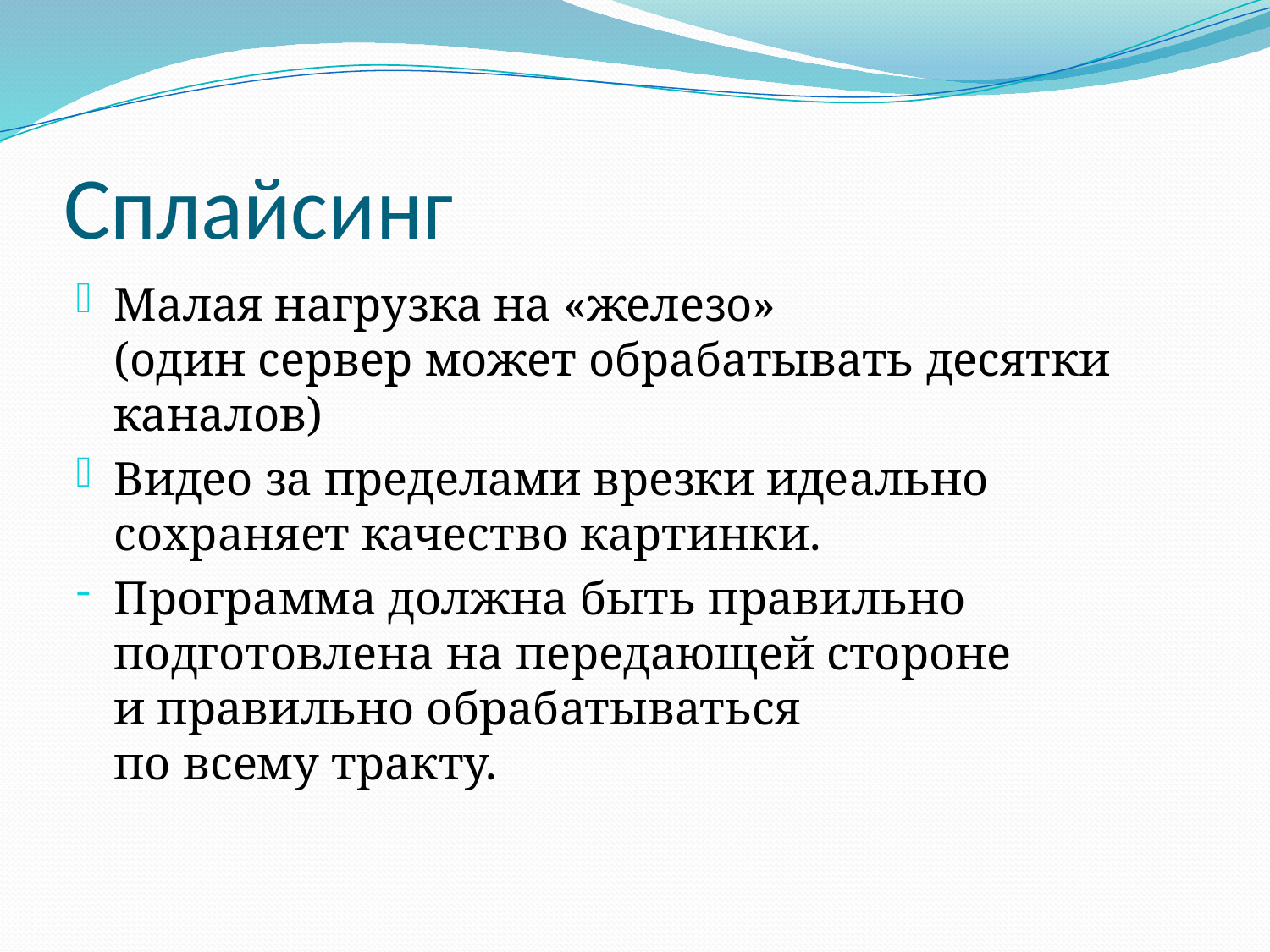

# Сплайсинг
Малая нагрузка на «железо»
(один сервер может обрабатывать десятки каналов)
Видео за пределами врезки идеально сохраняет качество картинки.
Программа должна быть правильно подготовлена на передающей стороне
и правильно обрабатываться
по всему тракту.